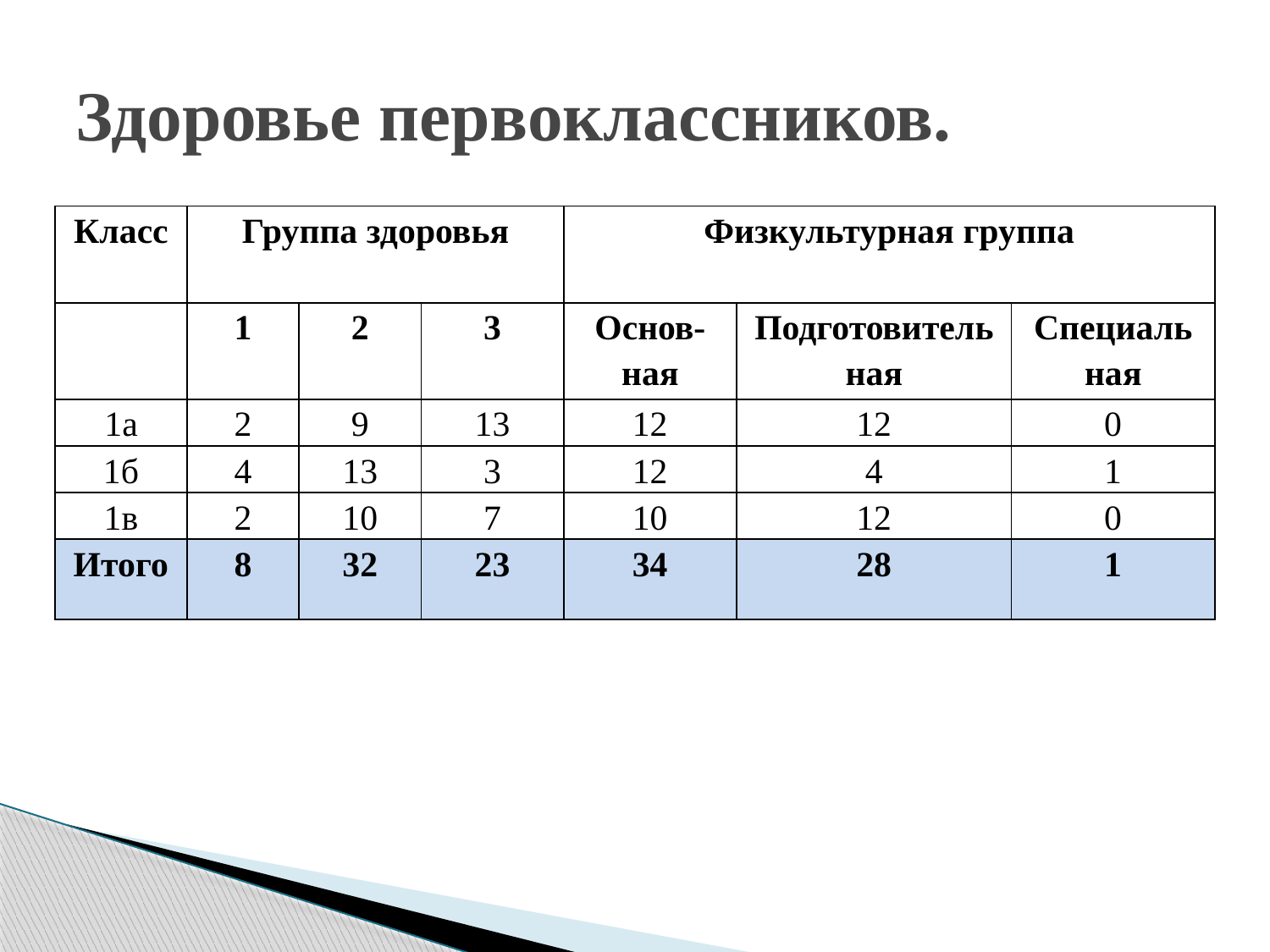

# Здоровье первоклассников.
| Класс | Группа здоровья |  |  | Физкультурная группа |  |  |
| --- | --- | --- | --- | --- | --- | --- |
|  | 1 | 2 | 3 | Основ- ная | Подготовительная | Специаль ная |
| 1а | 2 | 9 | 13 | 12 | 12 | 0 |
| 1б | 4 | 13 | 3 | 12 | 4 | 1 |
| 1в | 2 | 10 | 7 | 10 | 12 | 0 |
| Итого | 8 | 32 | 23 | 34 | 28 | 1 |